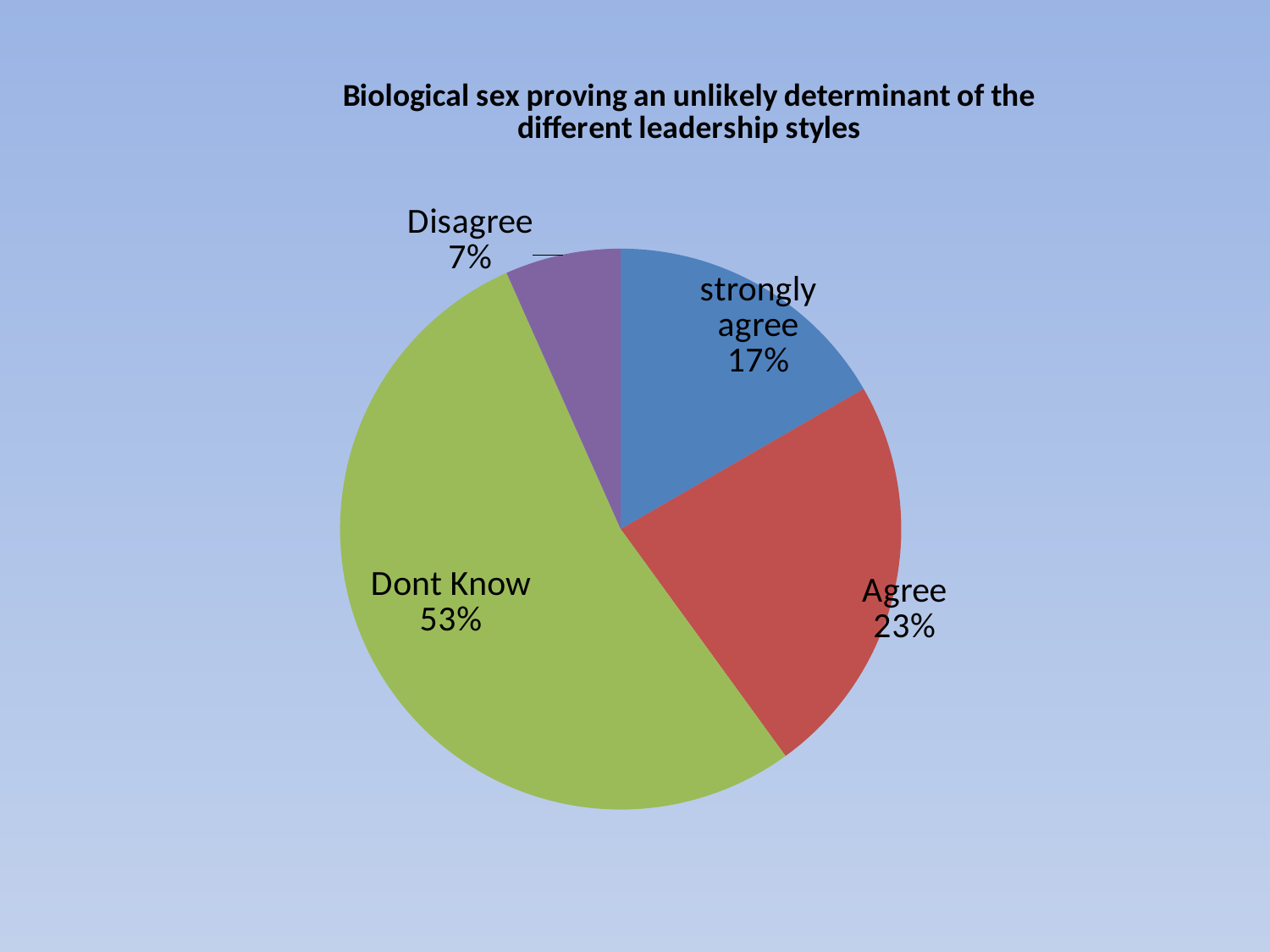

### Chart: Biological sex proving an unlikely determinant of the different leadership styles

| Category |  |
|---|---|